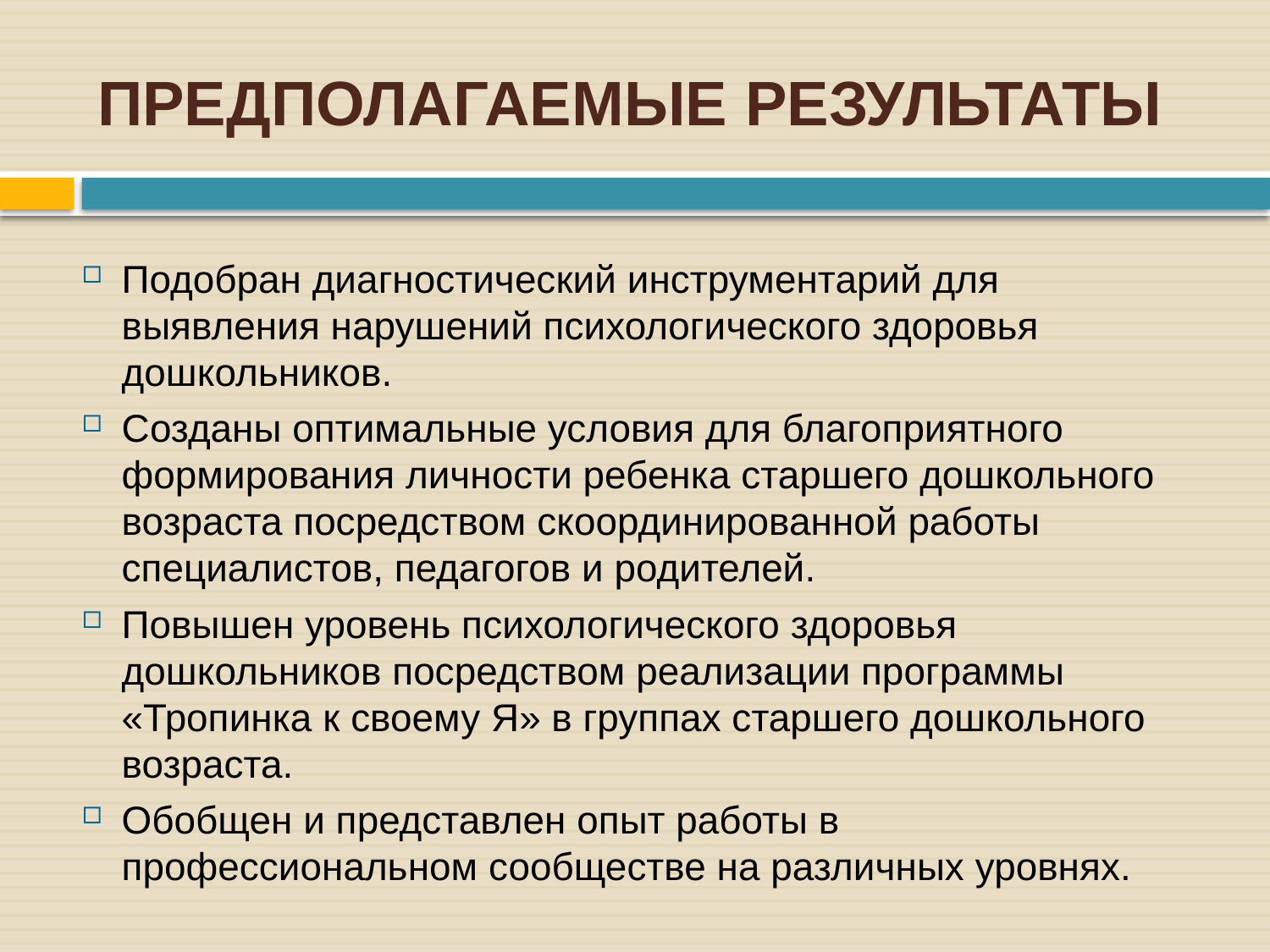

# ПРЕДПОЛАГАЕМЫЕ РЕЗУЛЬТАТЫ
Подобран диагностический инструментарий для выявления нарушений психологического здоровья дошкольников.
Созданы оптимальные условия для благоприятного формирования личности ребенка старшего дошкольного возраста посредством скоординированной работы специалистов, педагогов и родителей.
Повышен уровень психологического здоровья дошкольников посредством реализации программы «Тропинка к своему Я» в группах старшего дошкольного возраста.
Обобщен и представлен опыт работы в профессиональном сообществе на различных уровнях.